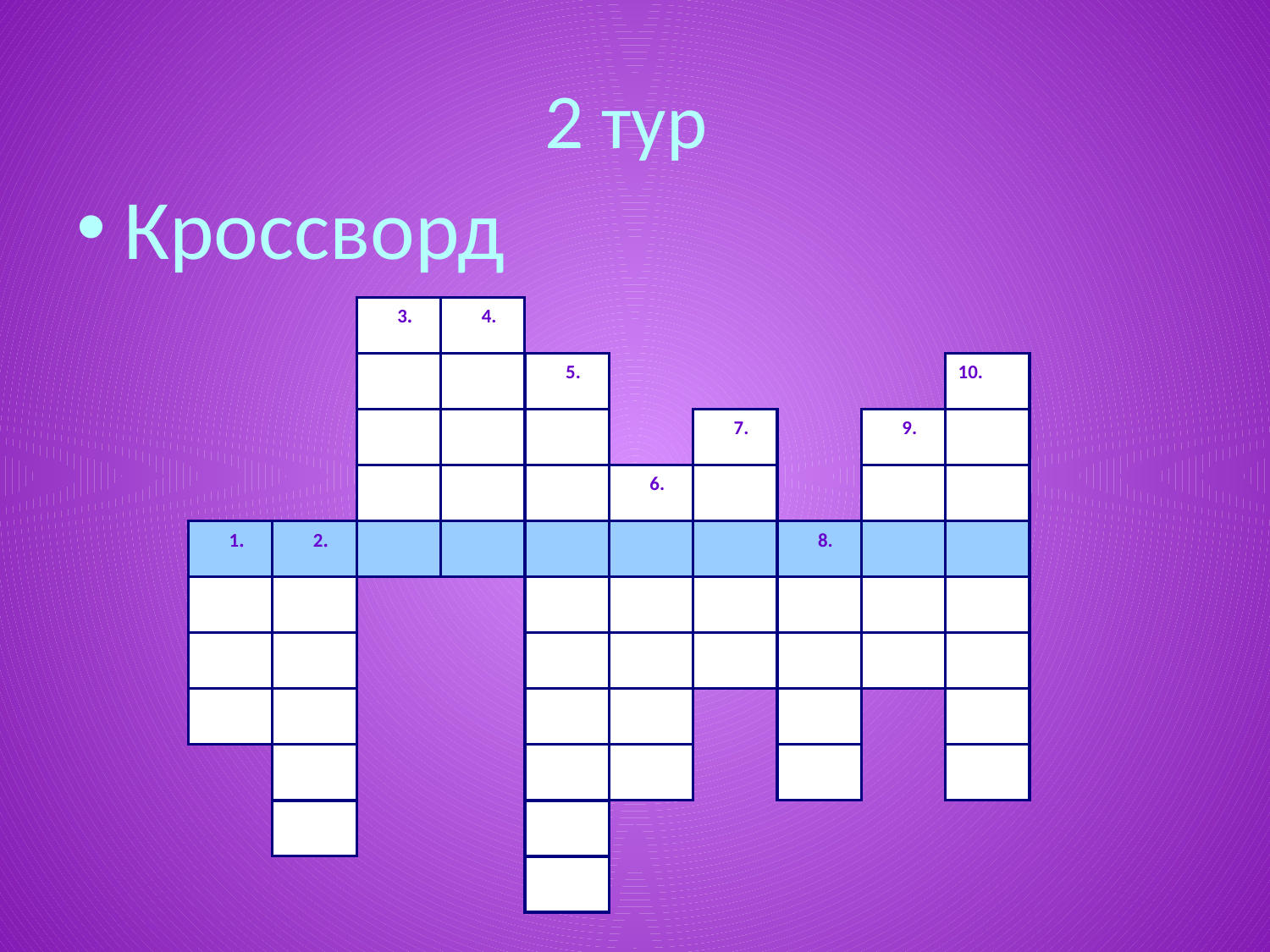

# 2 тур
Кроссворд

3.
4.
5.
10.
7.
9.
6.
1.
2.
8.